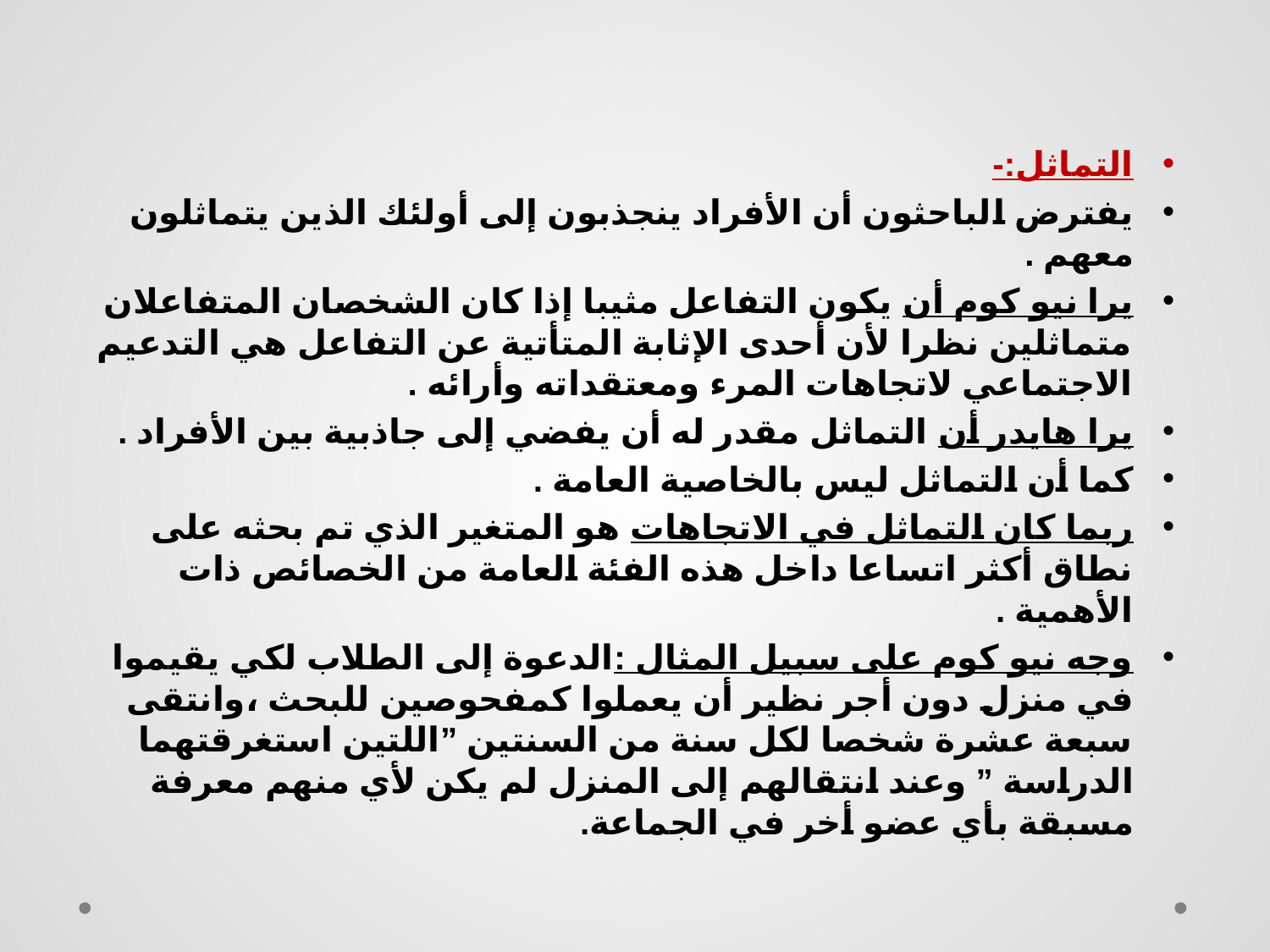

التماثل:-
يفترض الباحثون أن الأفراد ينجذبون إلى أولئك الذين يتماثلون معهم .
يرا نيو كوم أن يكون التفاعل مثيبا إذا كان الشخصان المتفاعلان متماثلين نظرا لأن أحدى الإثابة المتأتية عن التفاعل هي التدعيم الاجتماعي لاتجاهات المرء ومعتقداته وأرائه .
يرا هايدر أن التماثل مقدر له أن يفضي إلى جاذبية بين الأفراد .
كما أن التماثل ليس بالخاصية العامة .
ربما كان التماثل في الاتجاهات هو المتغير الذي تم بحثه على نطاق أكثر اتساعا داخل هذه الفئة العامة من الخصائص ذات الأهمية .
وجه نيو كوم على سبيل المثال :الدعوة إلى الطلاب لكي يقيموا في منزل دون أجر نظير أن يعملوا كمفحوصين للبحث ،وانتقى سبعة عشرة شخصا لكل سنة من السنتين ”اللتين استغرقتهما الدراسة ” وعند انتقالهم إلى المنزل لم يكن لأي منهم معرفة مسبقة بأي عضو أخر في الجماعة.